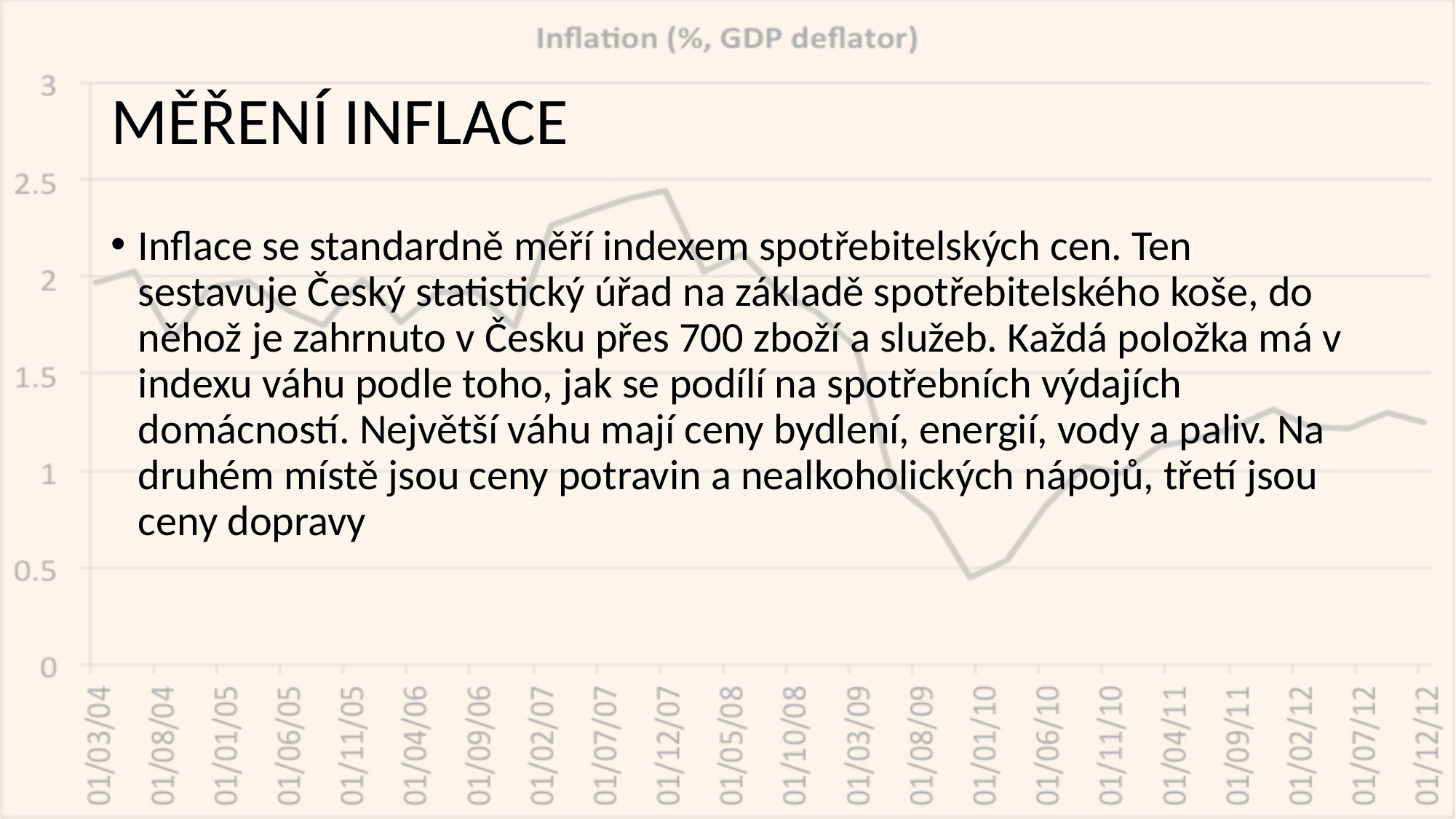

# MĚŘENÍ INFLACE
Inflace se standardně měří indexem spotřebitelských cen. Ten sestavuje Český statistický úřad na základě spotřebitelského koše, do něhož je zahrnuto v Česku přes 700 zboží a služeb. Každá položka má v indexu váhu podle toho, jak se podílí na spotřebních výdajích domácností. Největší váhu mají ceny bydlení, energií, vody a paliv. Na druhém místě jsou ceny potravin a nealkoholických nápojů, třetí jsou ceny dopravy